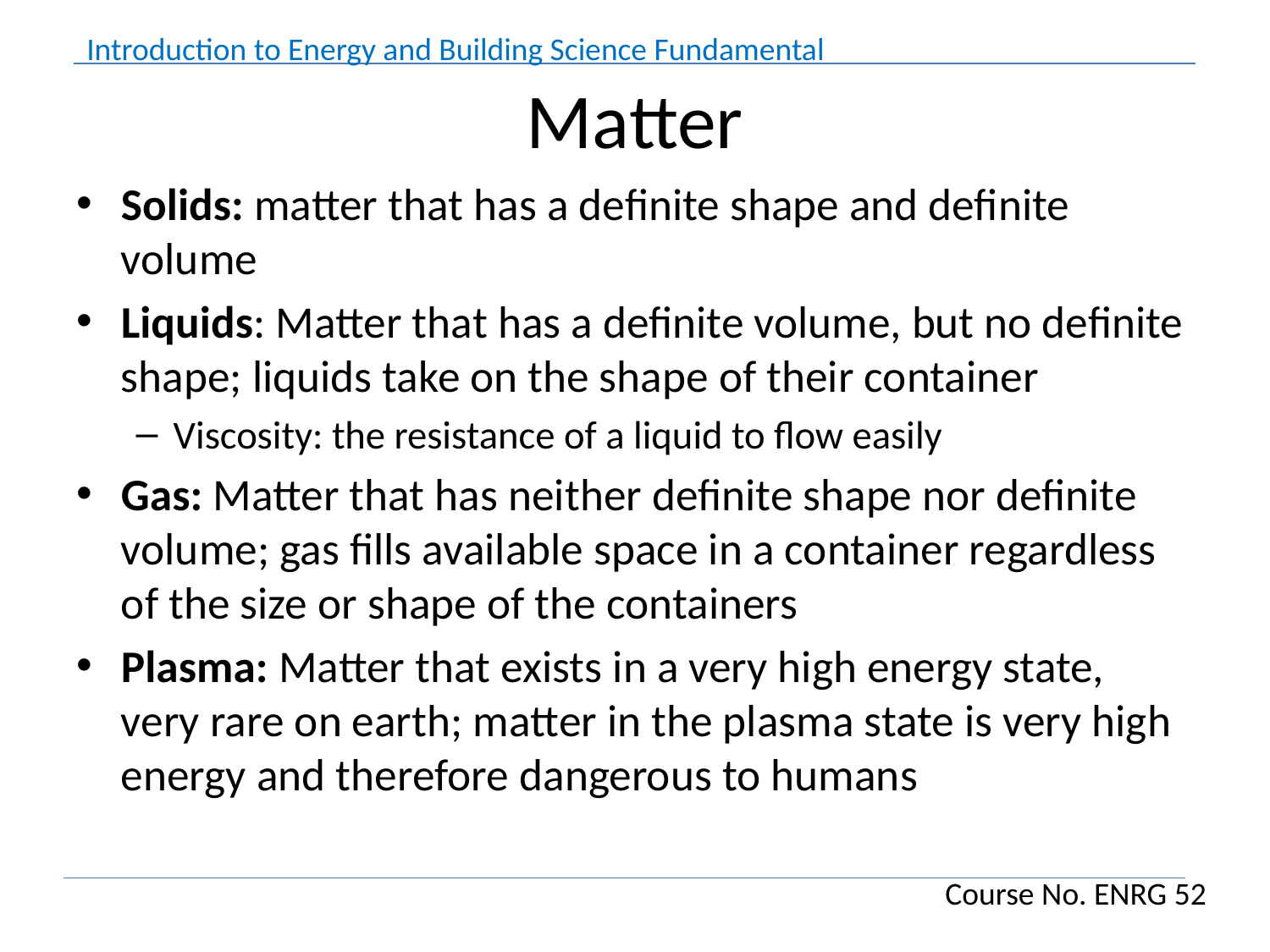

# Matter
Solids: matter that has a definite shape and definite volume
Liquids: Matter that has a definite volume, but no definite shape; liquids take on the shape of their container
Viscosity: the resistance of a liquid to flow easily
Gas: Matter that has neither definite shape nor definite volume; gas fills available space in a container regardless of the size or shape of the containers
Plasma: Matter that exists in a very high energy state, very rare on earth; matter in the plasma state is very high energy and therefore dangerous to humans